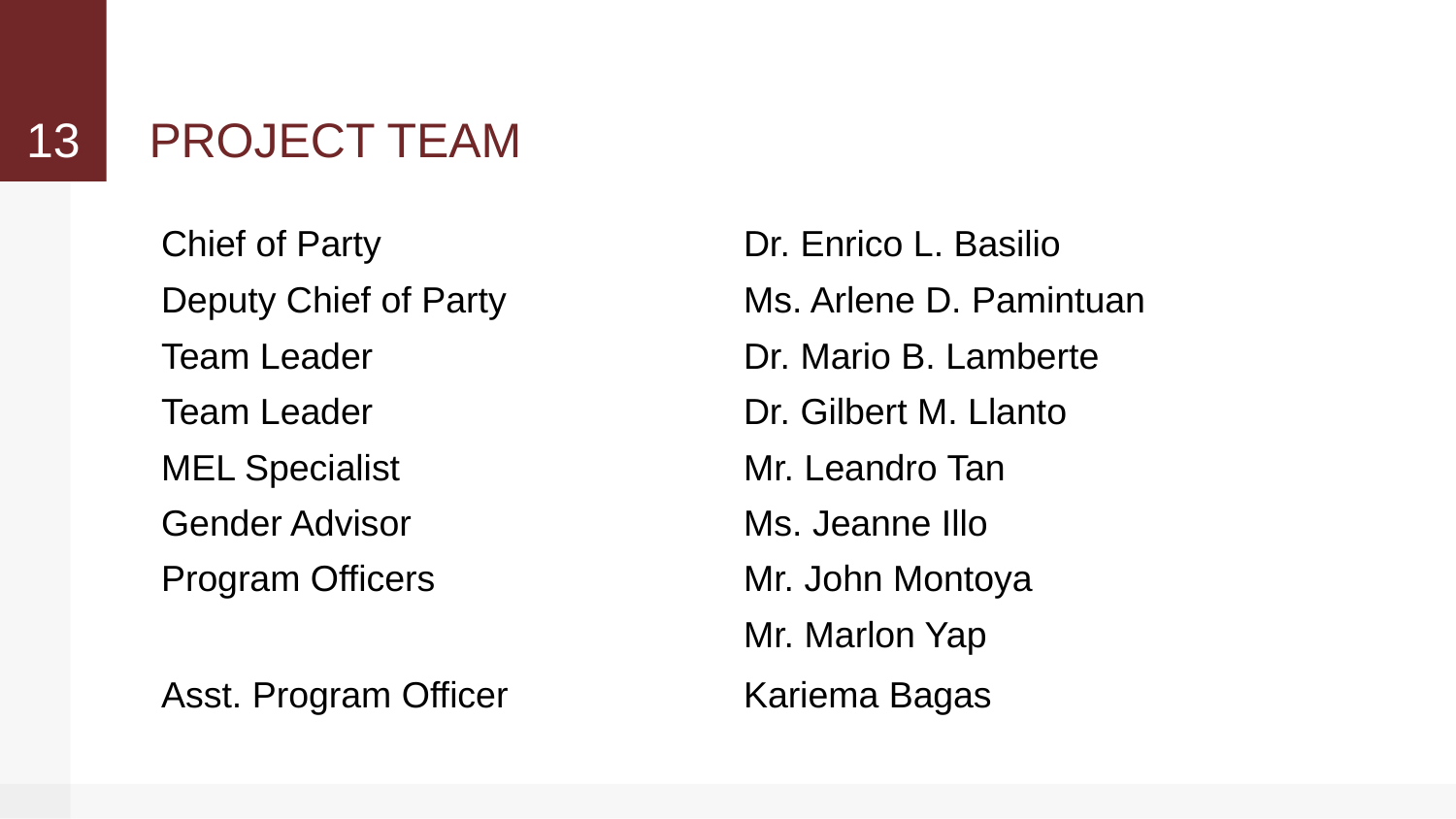

13
# PROJECT TEAM
Chief of Party			Dr. Enrico L. Basilio
Deputy Chief of Party		Ms. Arlene D. Pamintuan
Team Leader			Dr. Mario B. Lamberte
Team Leader			Dr. Gilbert M. Llanto
MEL Specialist			Mr. Leandro Tan
Gender Advisor			Ms. Jeanne Illo
Program Officers			Mr. John Montoya
				Mr. Marlon Yap
Asst. Program Officer		Kariema Bagas